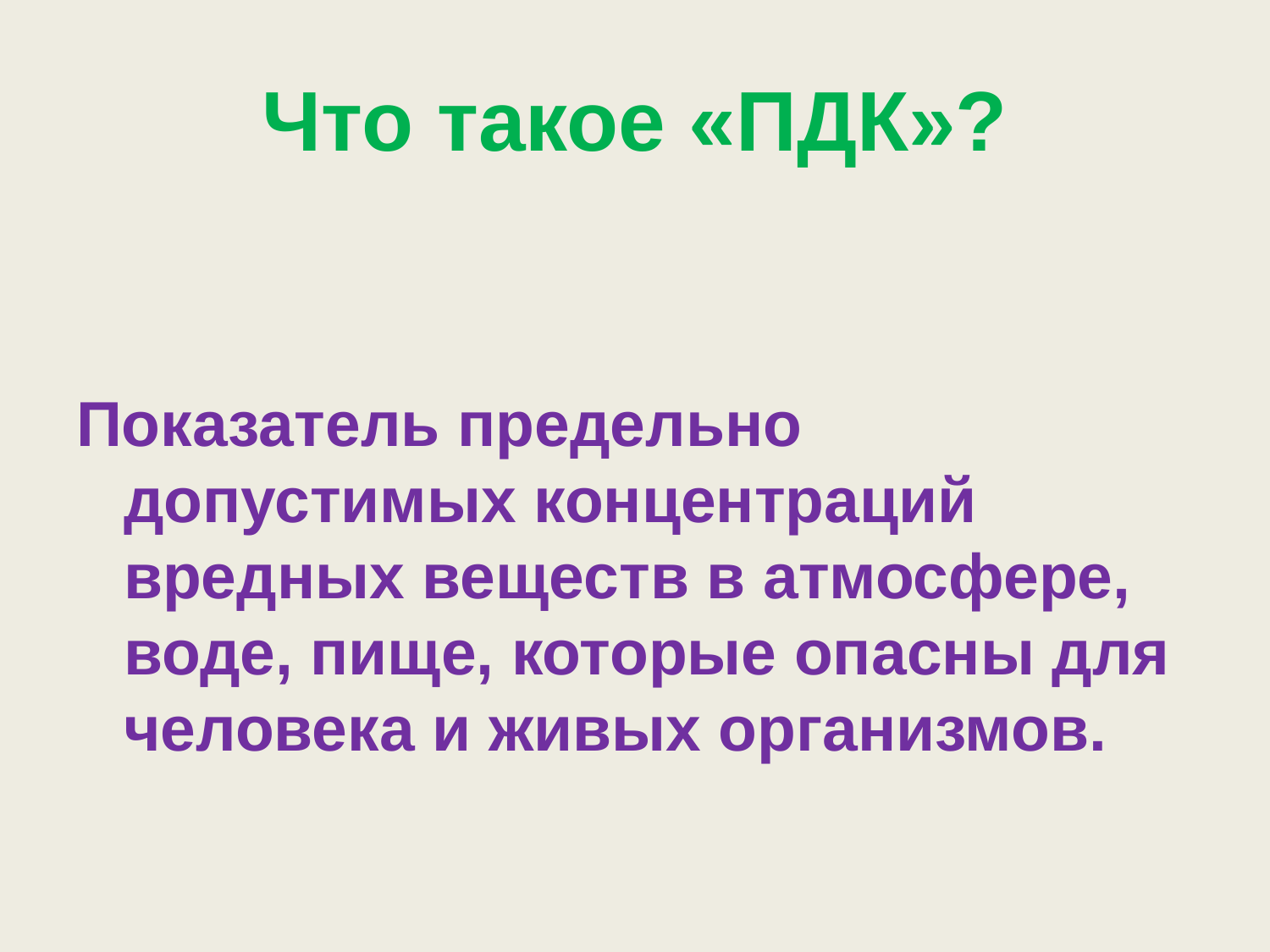

# Что такое «ПДК»?
Показатель предельно допустимых концентраций вредных веществ в атмосфере, воде, пище, которые опасны для человека и живых организмов.